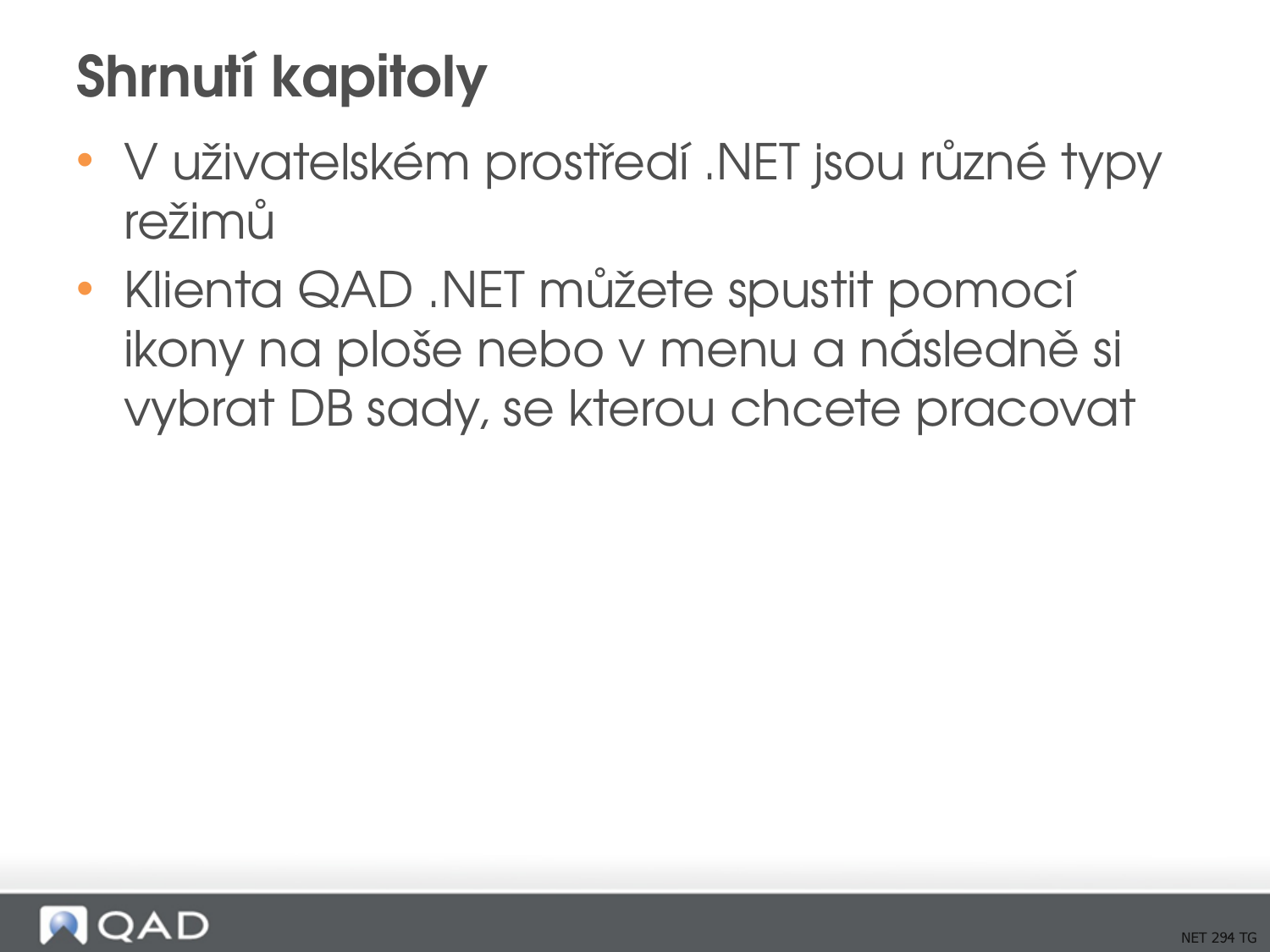

# Shrnutí kapitoly
V uživatelském prostředí .NET jsou různé typy režimů
Klienta QAD .NET můžete spustit pomocí ikony na ploše nebo v menu a následně si vybrat DB sady, se kterou chcete pracovat
NET 294 TG